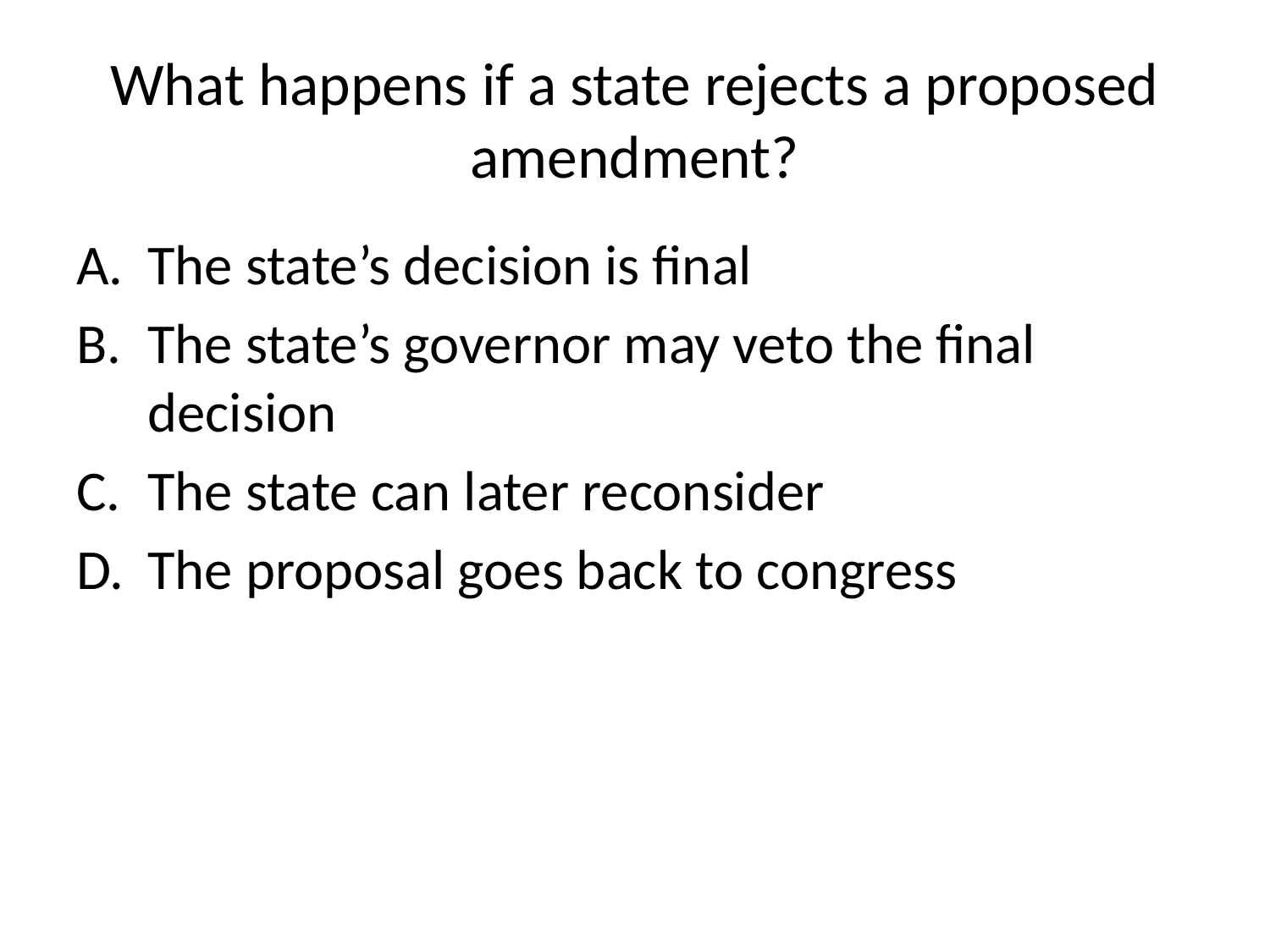

# What happens if a state rejects a proposed amendment?
The state’s decision is final
The state’s governor may veto the final decision
The state can later reconsider
The proposal goes back to congress